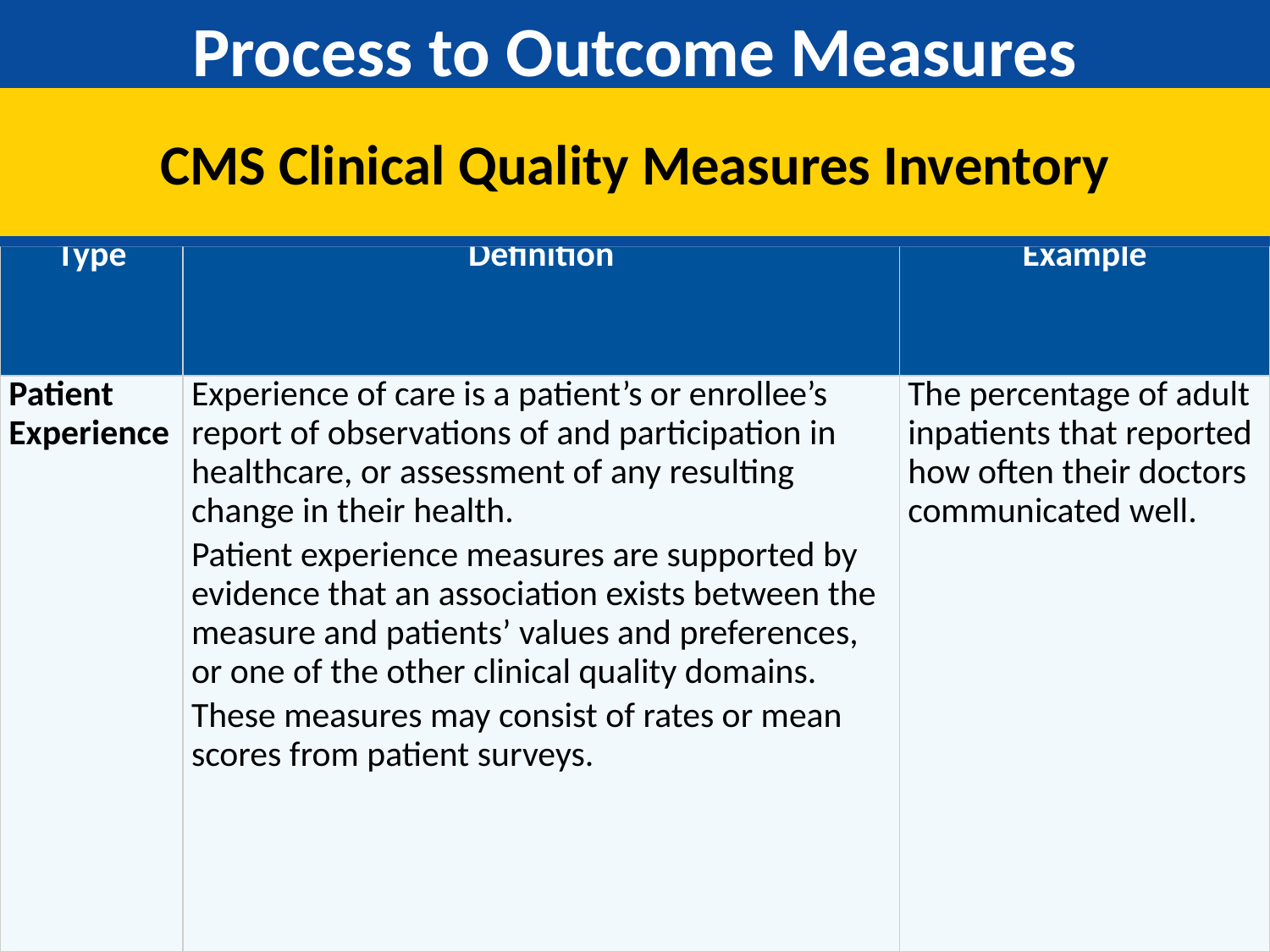

# Process to Outcome Measures
CMS Clinical Quality Measures Inventory
| Type | Definition | Example |
| --- | --- | --- |
| Patient Experience | Experience of care is a patient’s or enrollee’s report of observations of and participation in healthcare, or assessment of any resulting change in their health. Patient experience measures are supported by evidence that an association exists between the measure and patients’ values and preferences, or one of the other clinical quality domains. These measures may consist of rates or mean scores from patient surveys. | The percentage of adult inpatients that reported how often their doctors communicated well. |